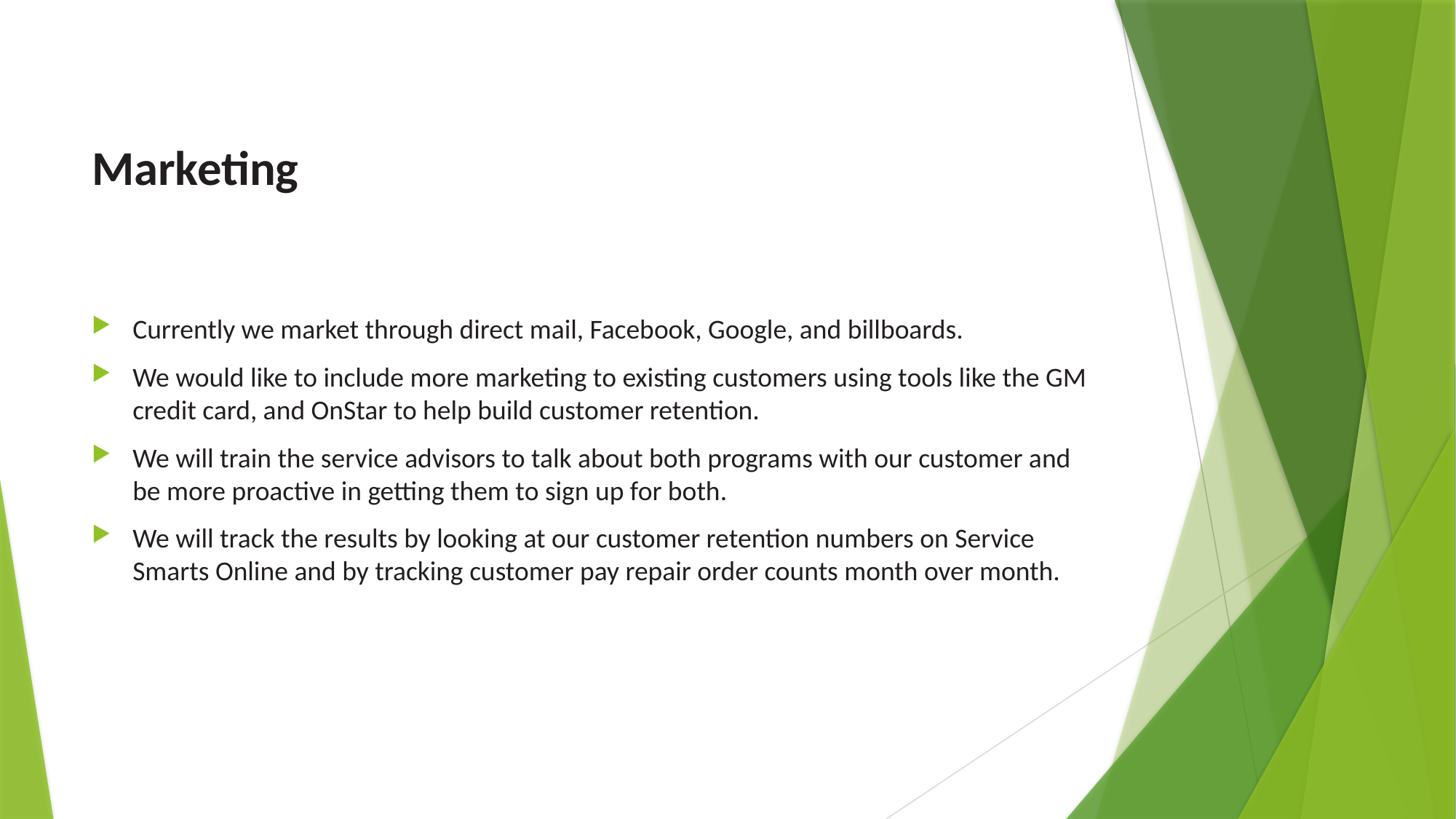

# Marketing

Currently we market through direct mail, Facebook, Google, and billboards.
We would like to include more marketing to existing customers using tools like the GM credit card, and OnStar to help build customer retention.
We will train the service advisors to talk about both programs with our customer and be more proactive in getting them to sign up for both.
We will track the results by looking at our customer retention numbers on Service Smarts Online and by tracking customer pay repair order counts month over month.